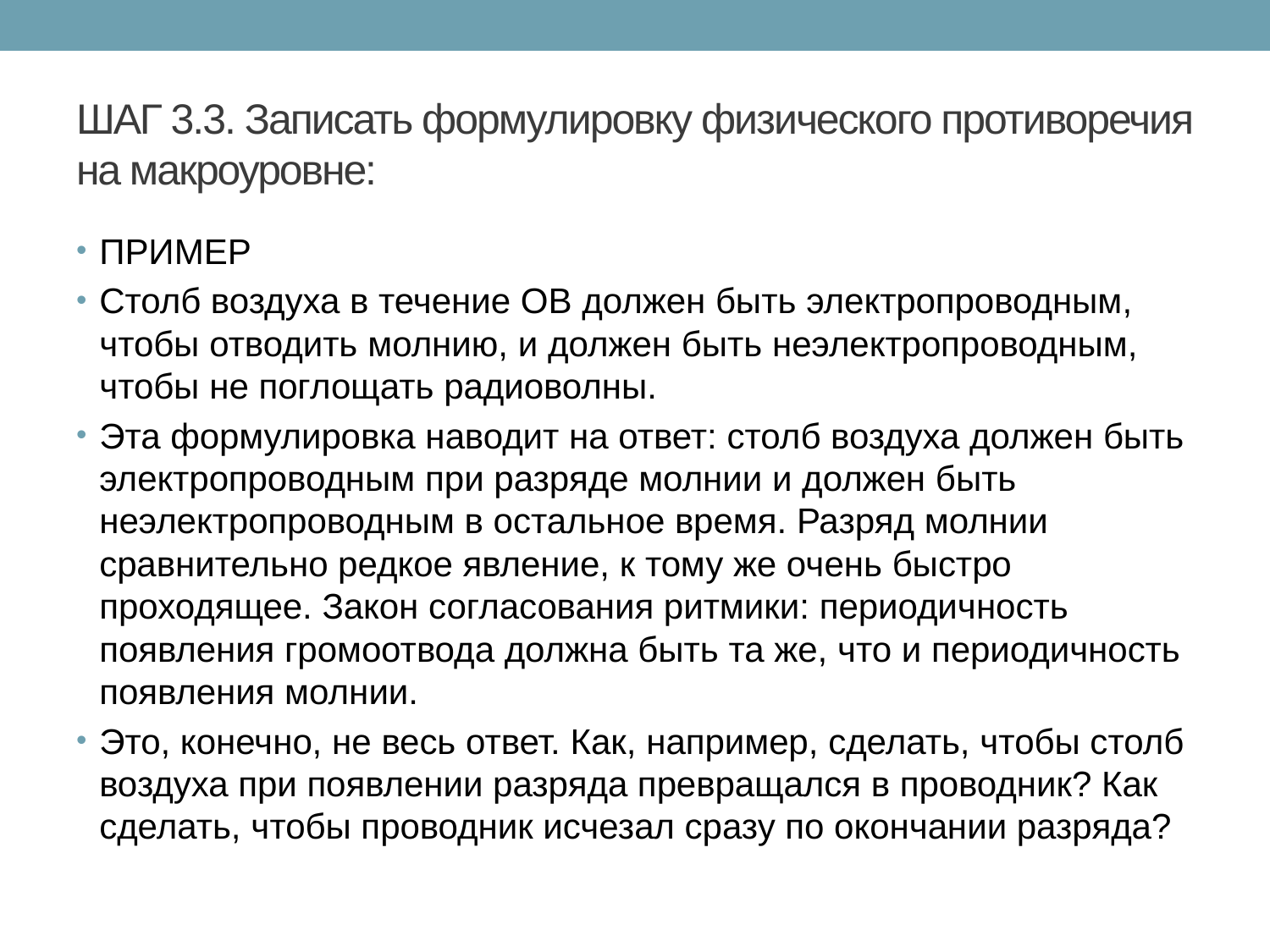

# ШАГ 3.3. Записать формулировку физического противоречия на макроуровне:
ПРИМЕР
Столб воздуха в течение ОВ должен быть электропроводным, чтобы отводить молнию, и должен быть неэлектропроводным, чтобы не поглощать радиоволны.
Эта формулировка наводит на ответ: столб воздуха должен быть электропроводным при разряде молнии и должен быть неэлектропроводным в остальное время. Разряд молнии сравнительно редкое явление, к тому же очень быстро проходящее. Закон согласования ритмики: периодичность появления громоотвода должна быть та же, что и периодичность появления молнии.
Это, конечно, не весь ответ. Как, например, сделать, чтобы столб воздуха при появлении разряда превращался в проводник? Как сделать, чтобы проводник исчезал сразу по окончании разряда?